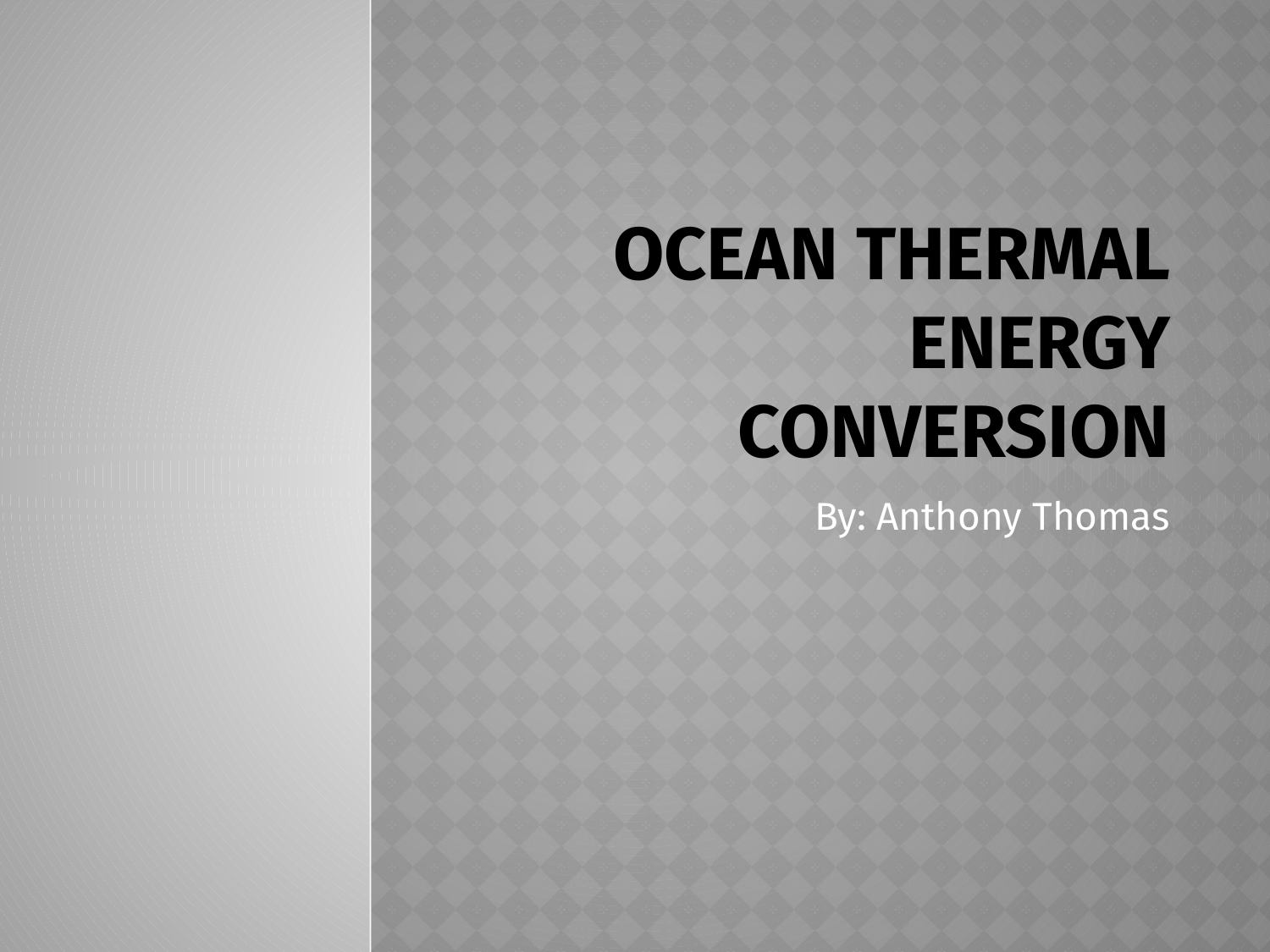

# Ocean Thermal Energy Conversion
By: Anthony Thomas